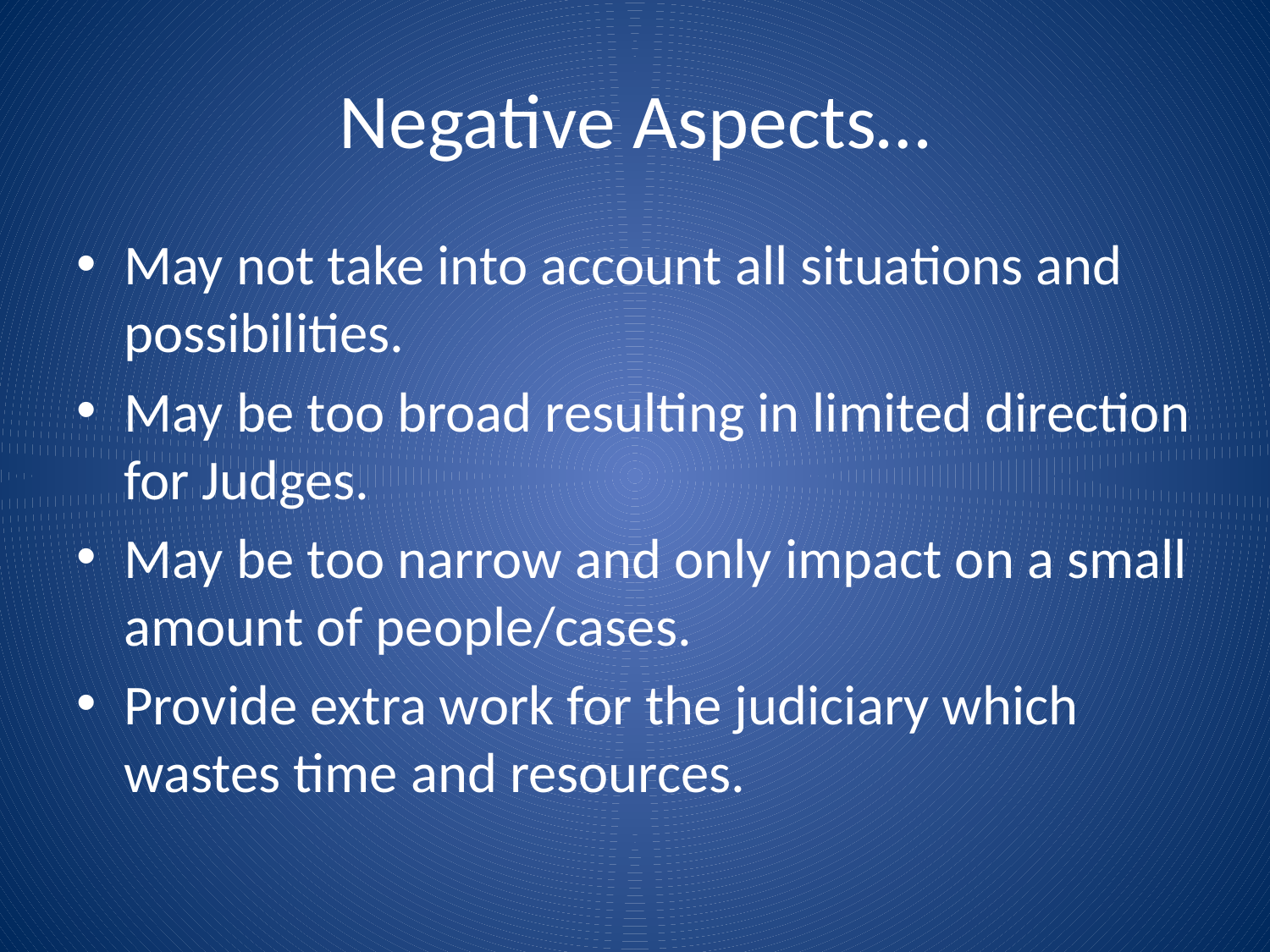

# Negative Aspects…
May not take into account all situations and possibilities.
May be too broad resulting in limited direction for Judges.
May be too narrow and only impact on a small amount of people/cases.
Provide extra work for the judiciary which wastes time and resources.